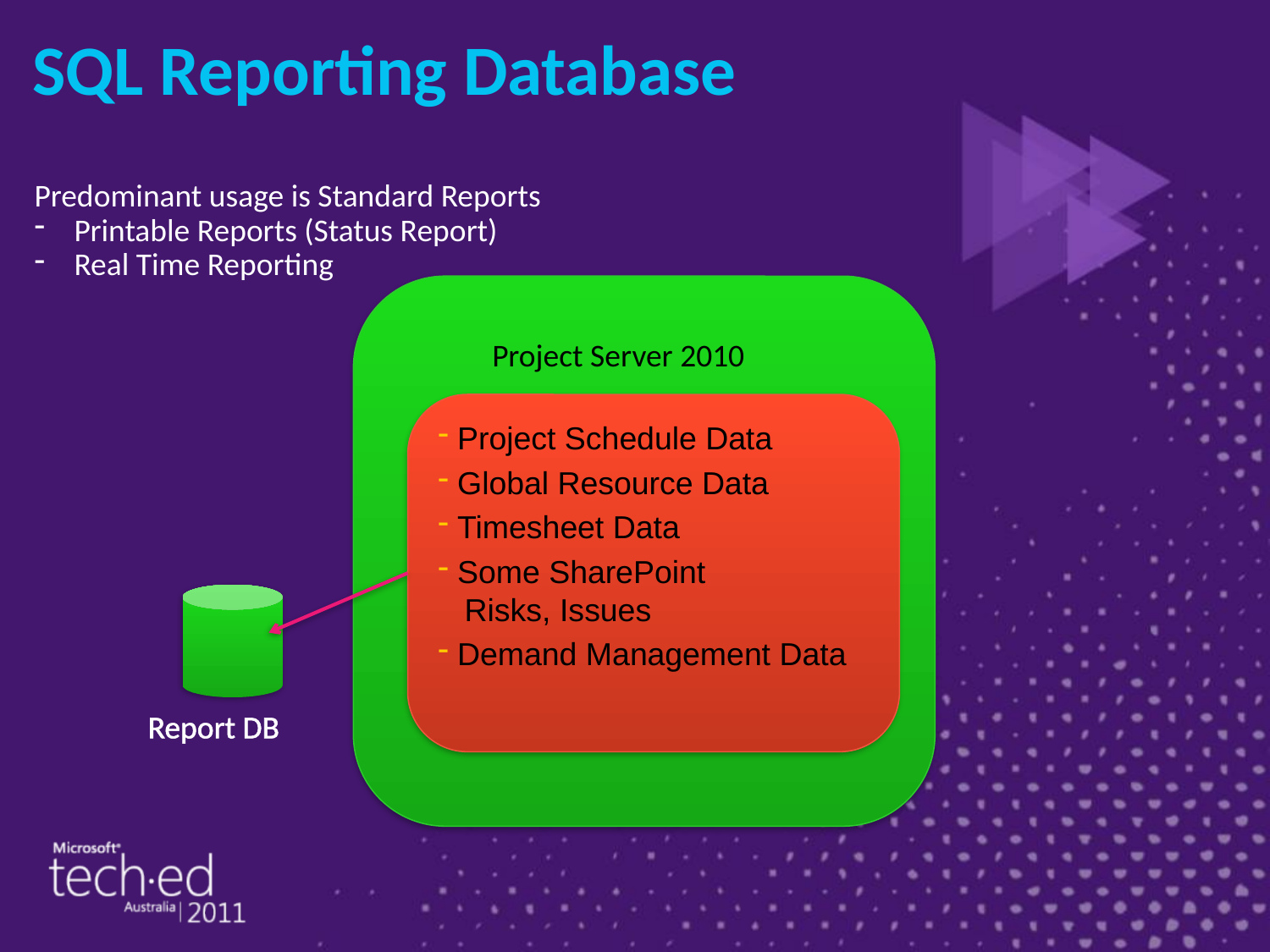

SQL Reporting Database
Predominant usage is Standard Reports
Printable Reports (Status Report)
Real Time Reporting

 Project Server 2010
 Project Schedule Data
 Global Resource Data
 Timesheet Data
 Some SharePoint
   Risks, Issues
 Demand Management Data

Report DB